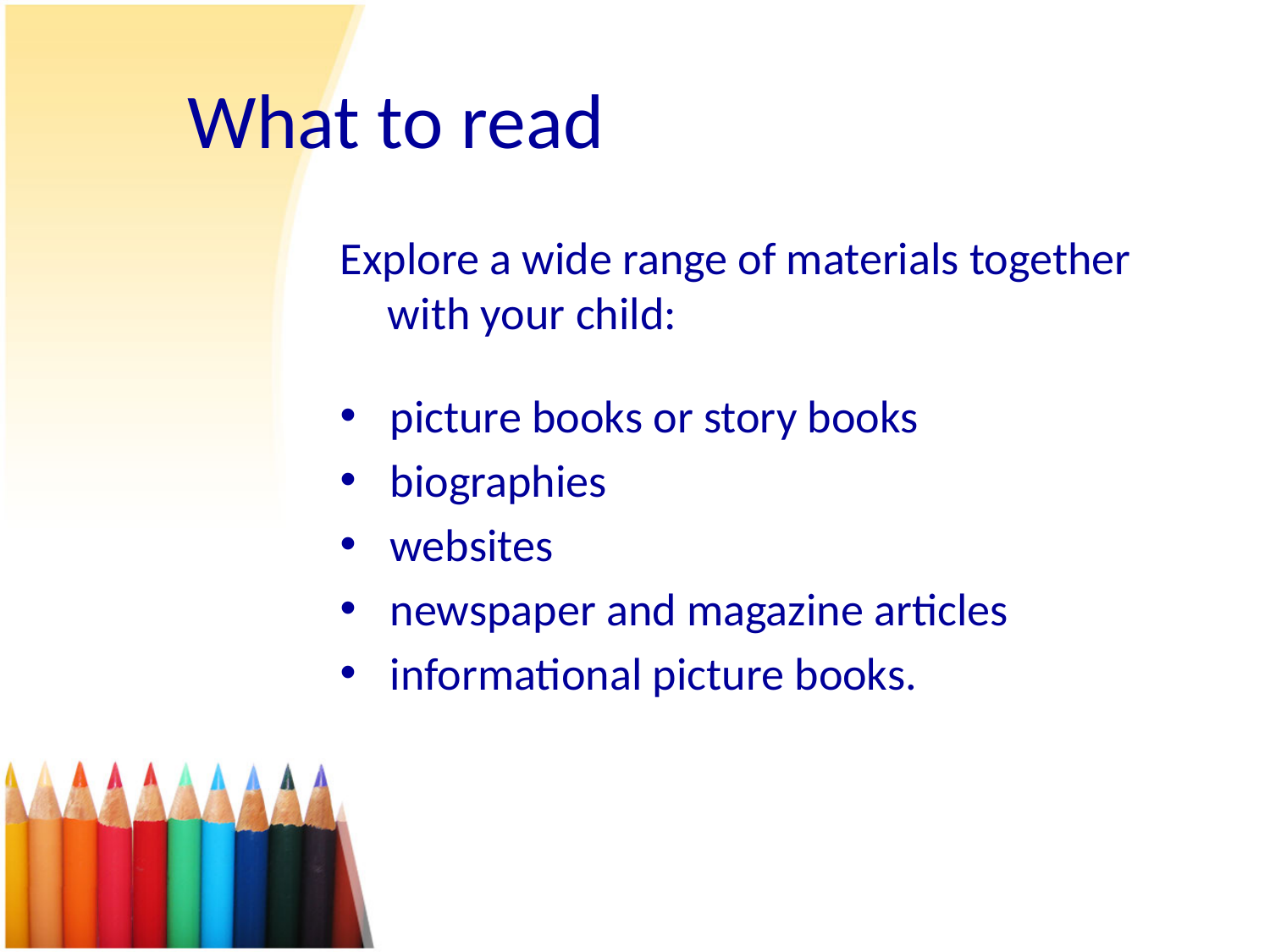

# What to read
Explore a wide range of materials together with your child:

picture books or story books
biographies
websites
newspaper and magazine articles
informational picture books.